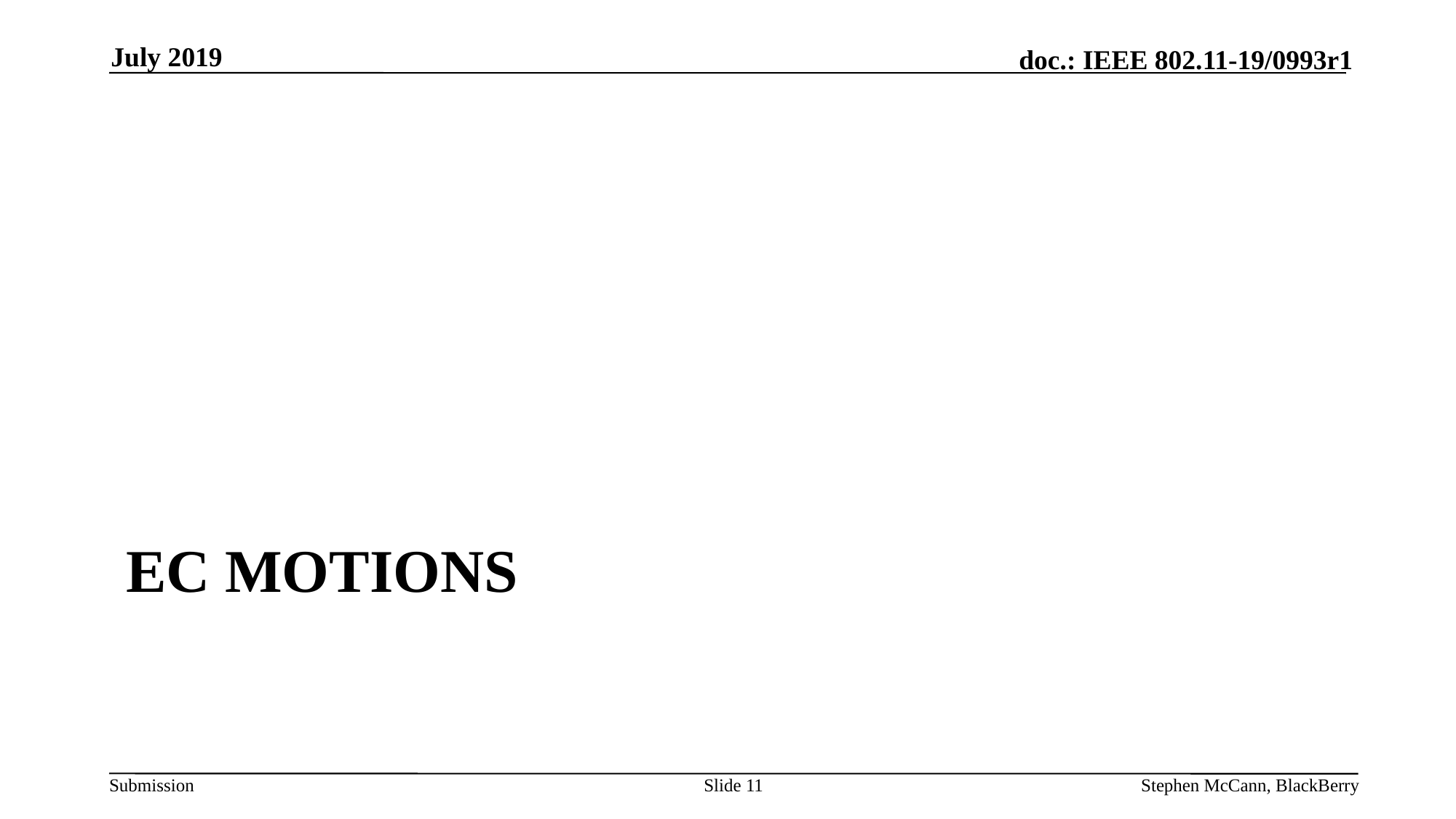

July 2019

# EC Motions
Slide 11
Stephen McCann, BlackBerry